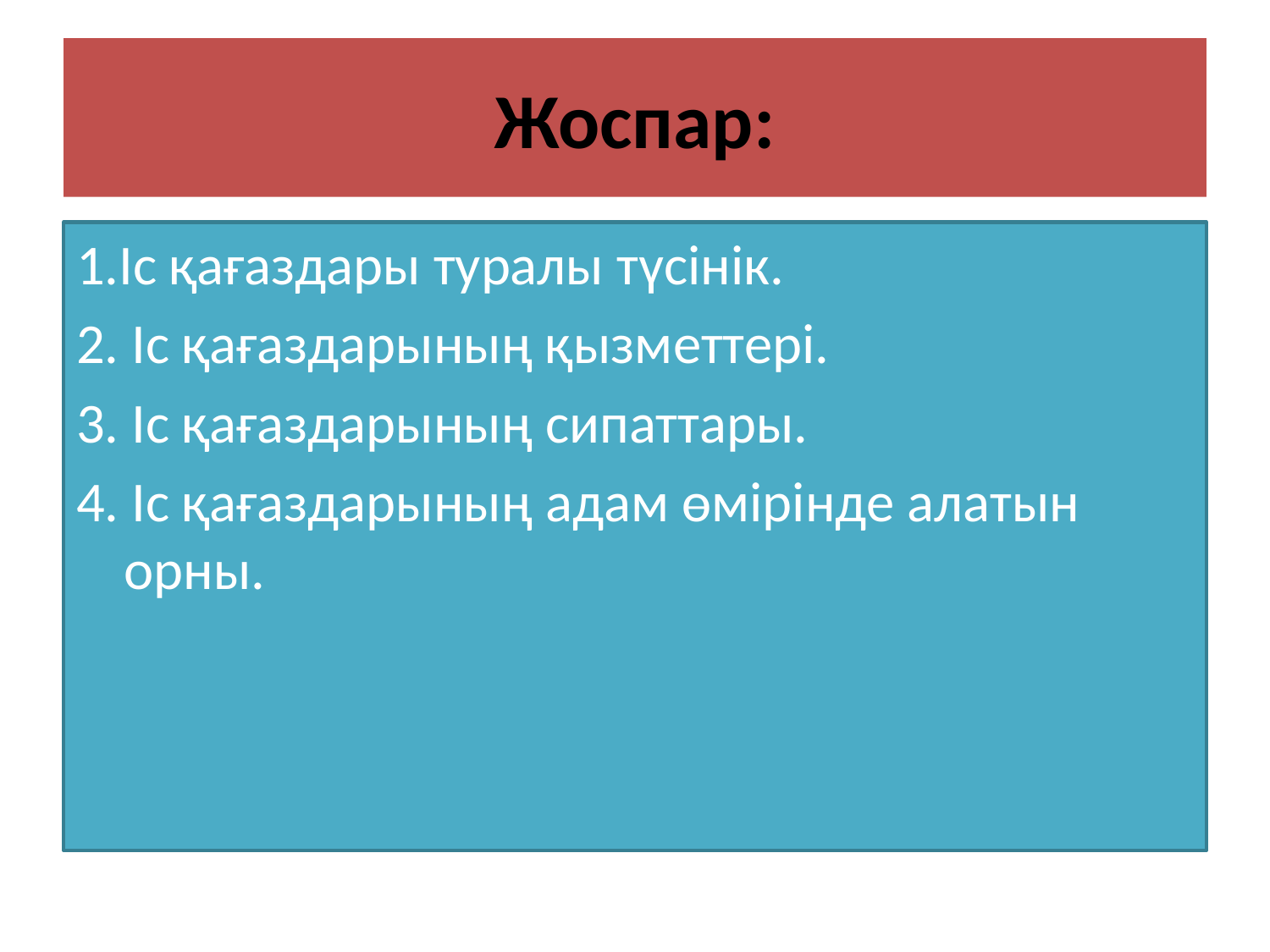

# Жоспар:
1.Іс қағаздары туралы түсінік.
2. Іс қағаздарының қызметтері.
3. Іс қағаздарының сипаттары.
4. Іс қағаздарының адам өмірінде алатын орны.